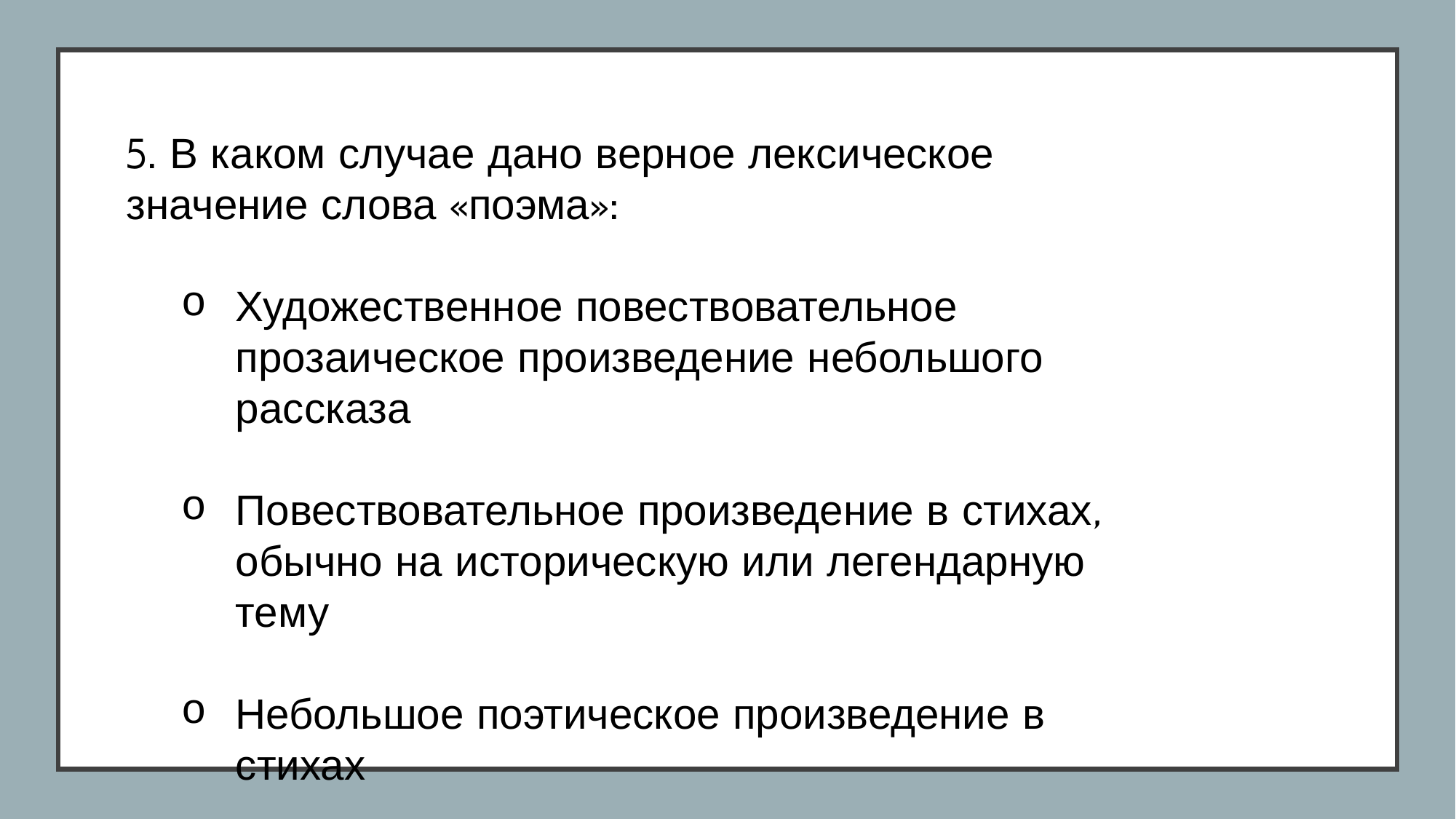

#
5. В каком случае дано верное лексическое значение слова «поэма»:

Художественное повествовательное прозаическое произведение небольшого рассказа

Повествовательное произведение в стихах, обычно на историческую или легендарную тему

Небольшое поэтическое произведение в стихах